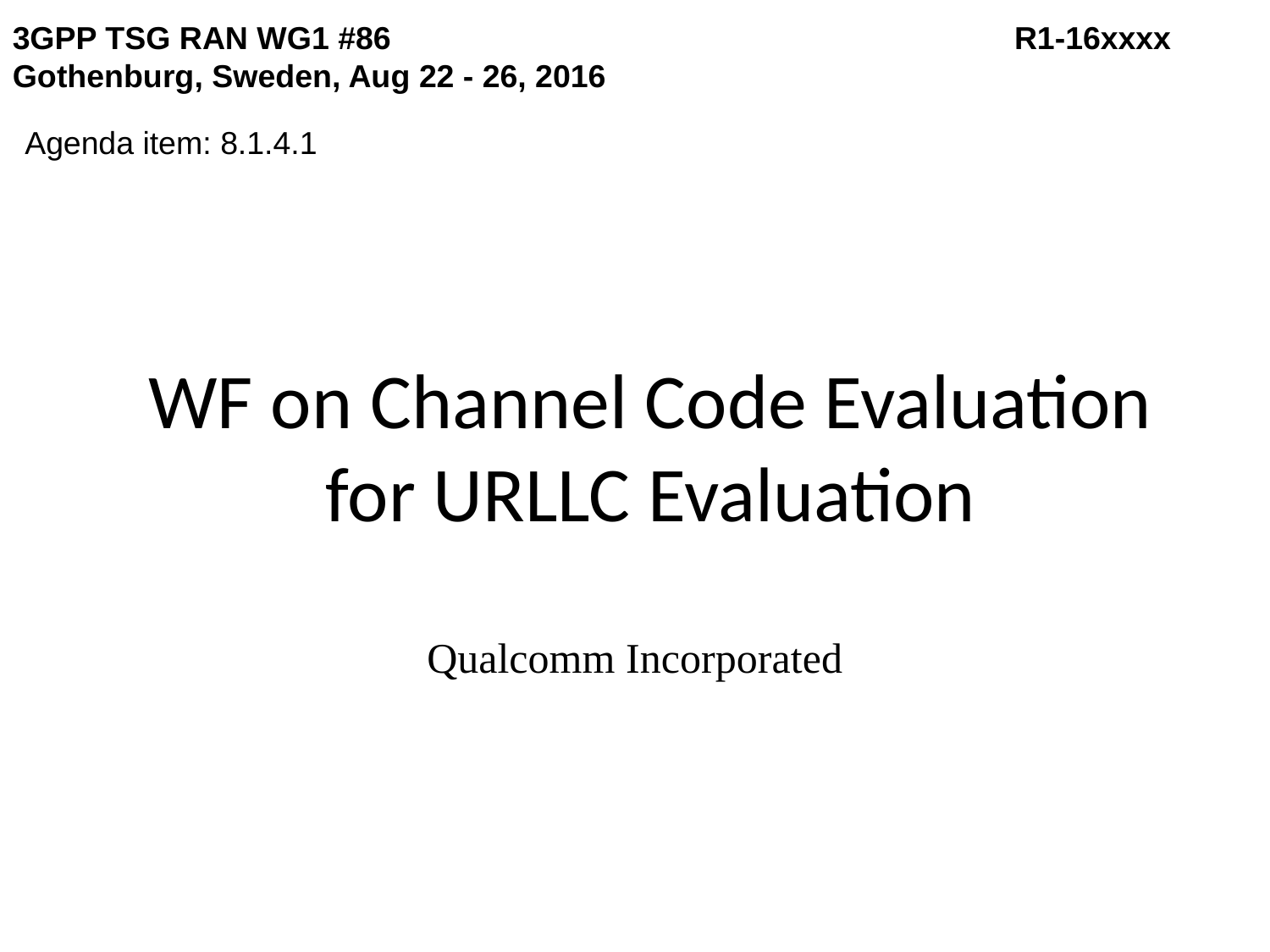

3GPP TSG RAN WG1 #86	             			                           R1-16xxxx
Gothenburg, Sweden, Aug 22 - 26, 2016
Agenda item: 8.1.4.1
# WF on Channel Code Evaluation for URLLC Evaluation
Qualcomm Incorporated